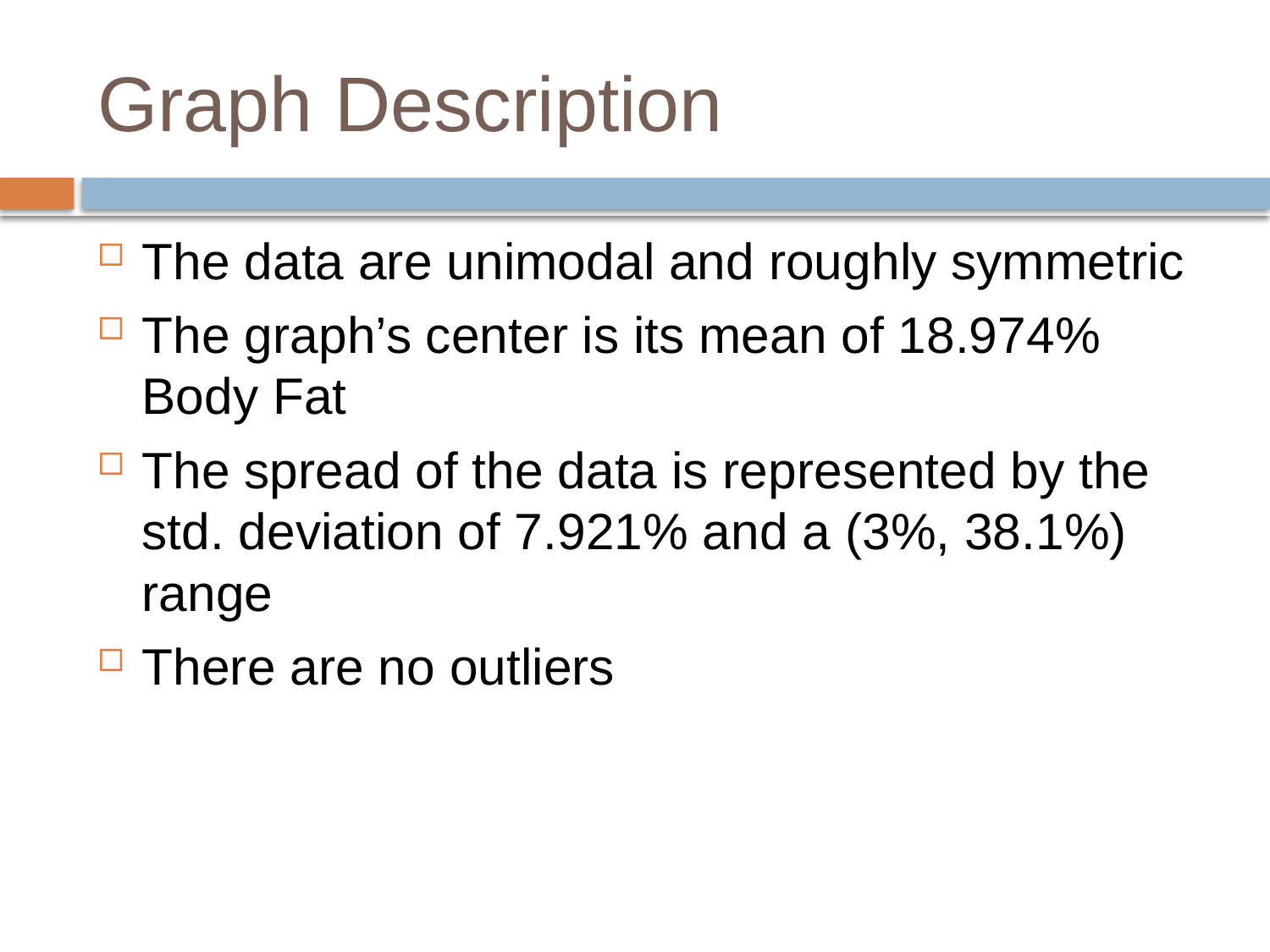

# Graph Description
The data are unimodal and roughly symmetric
The graph’s center is its mean of 18.974% Body Fat
The spread of the data is represented by the std. deviation of 7.921% and a (3%, 38.1%) range
There are no outliers